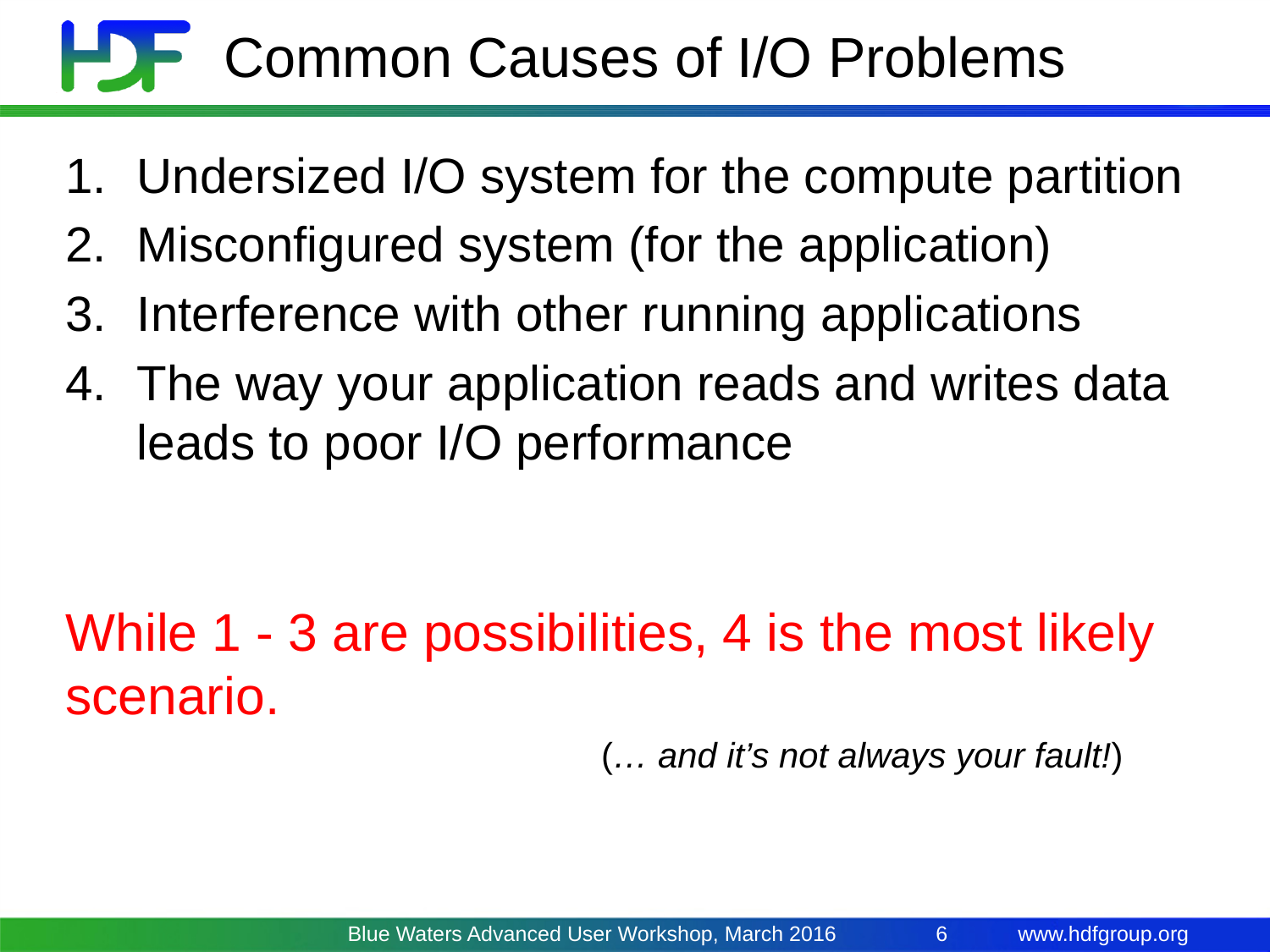

# Common Causes of I/O Problems
Undersized I/O system for the compute partition
Misconfigured system (for the application)
Interference with other running applications
The way your application reads and writes data leads to poor I/O performance

While 1 - 3 are possibilities, 4 is the most likely scenario.
                                                       (… and it’s not always your fault!)
Blue Waters Advanced User Workshop, March 2016
6